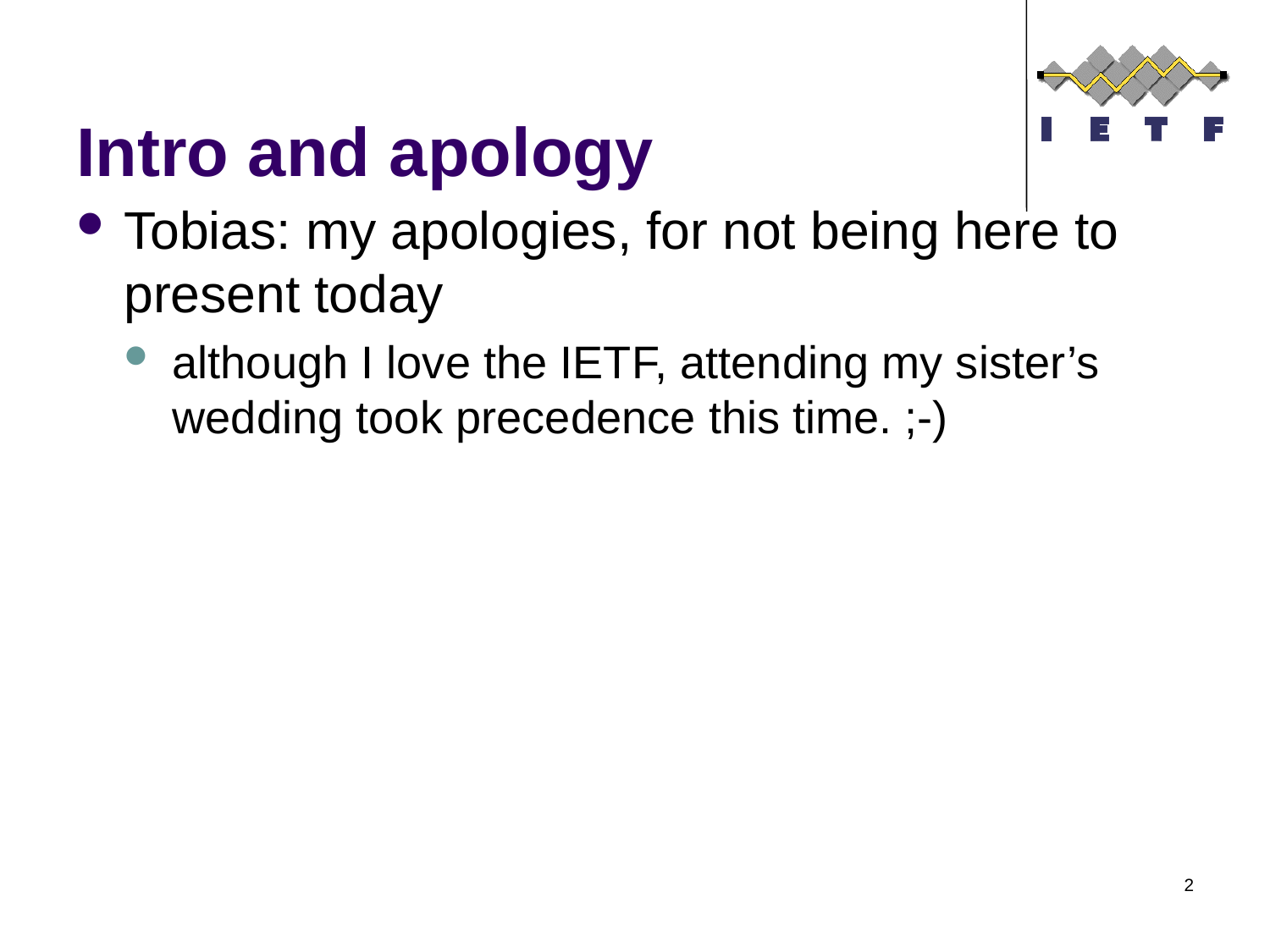

# Intro and apology
Tobias: my apologies, for not being here to present today
although I love the IETF, attending my sister’s wedding took precedence this time. ;-)
2